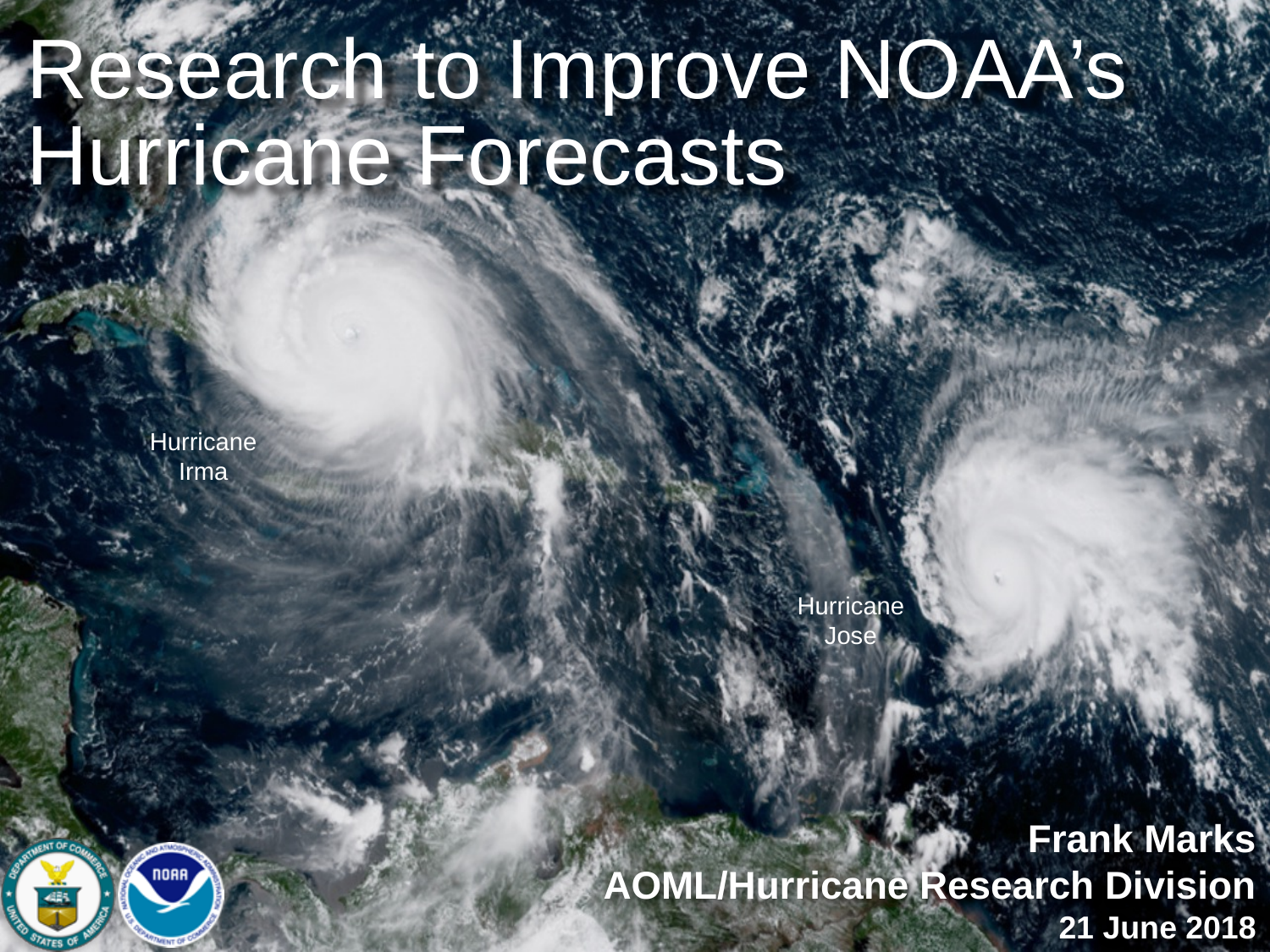

Research to Improve NOAA’s Hurricane Forecasts
Frank Marks
AOML/Hurricane Research Division
21 June 2018